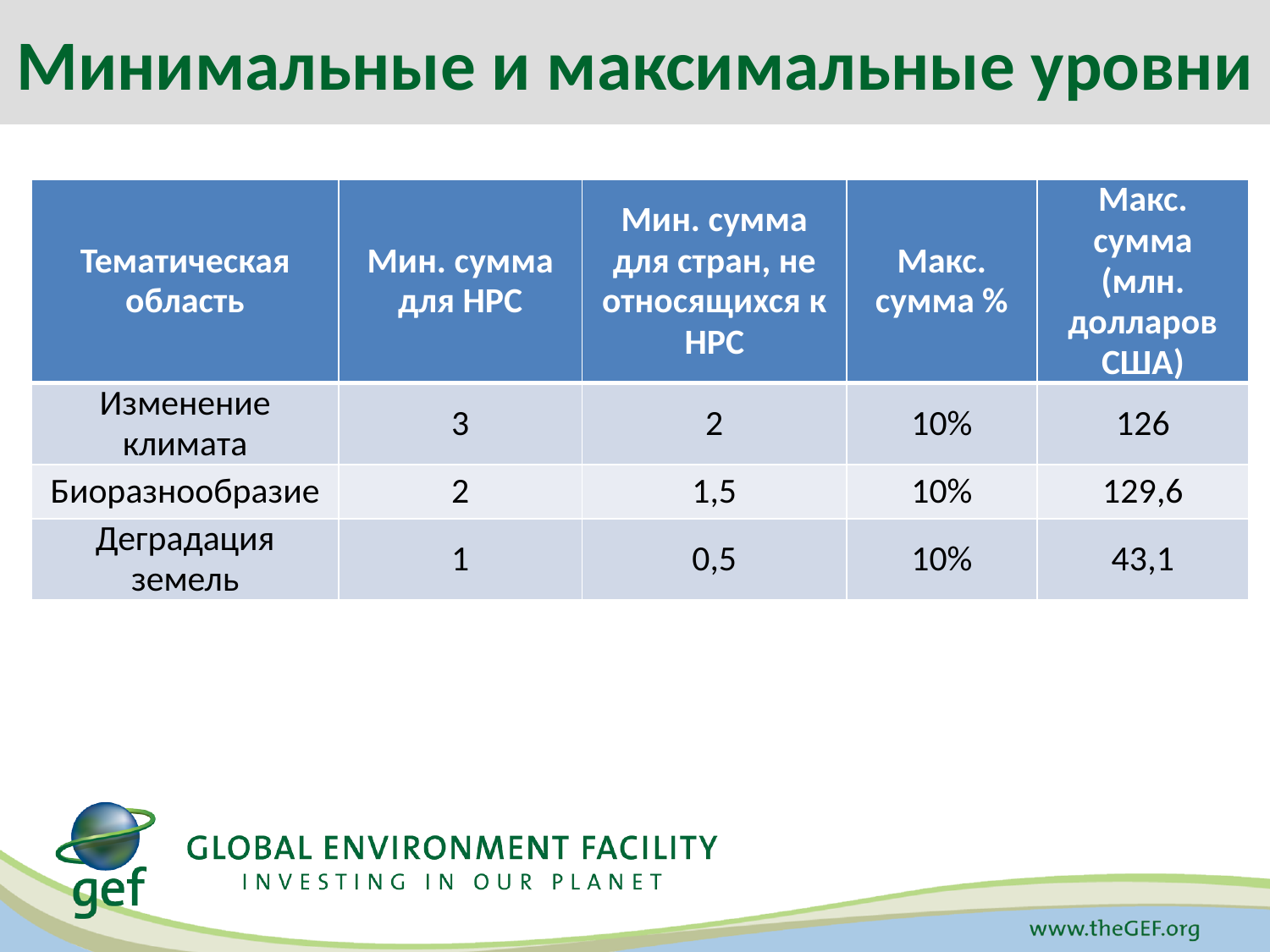

Минимальные и максимальные уровни

| Тематическая область | Мин. сумма для НРС | Мин. сумма для стран, не относящихся к НРС | Макс. сумма % | Макс. сумма (млн. долларов США) |
| --- | --- | --- | --- | --- |
| Изменение климата | 3 | 2 | 10% | 126 |
| Биоразнообразие | 2 | 1,5 | 10% | 129,6 |
| Деградация земель | 1 | 0,5 | 10% | 43,1 |